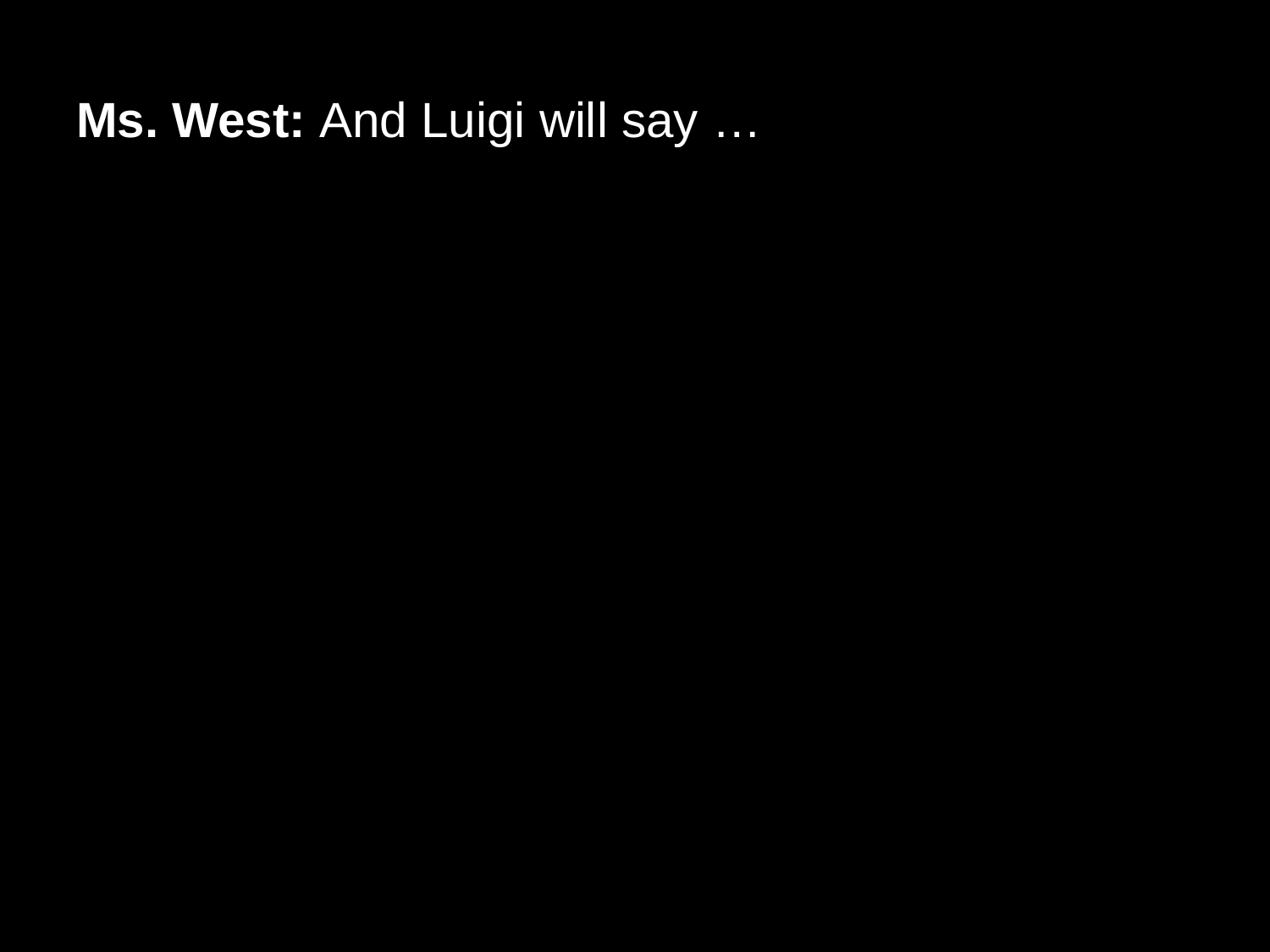

# Ms. West: And Luigi will say …